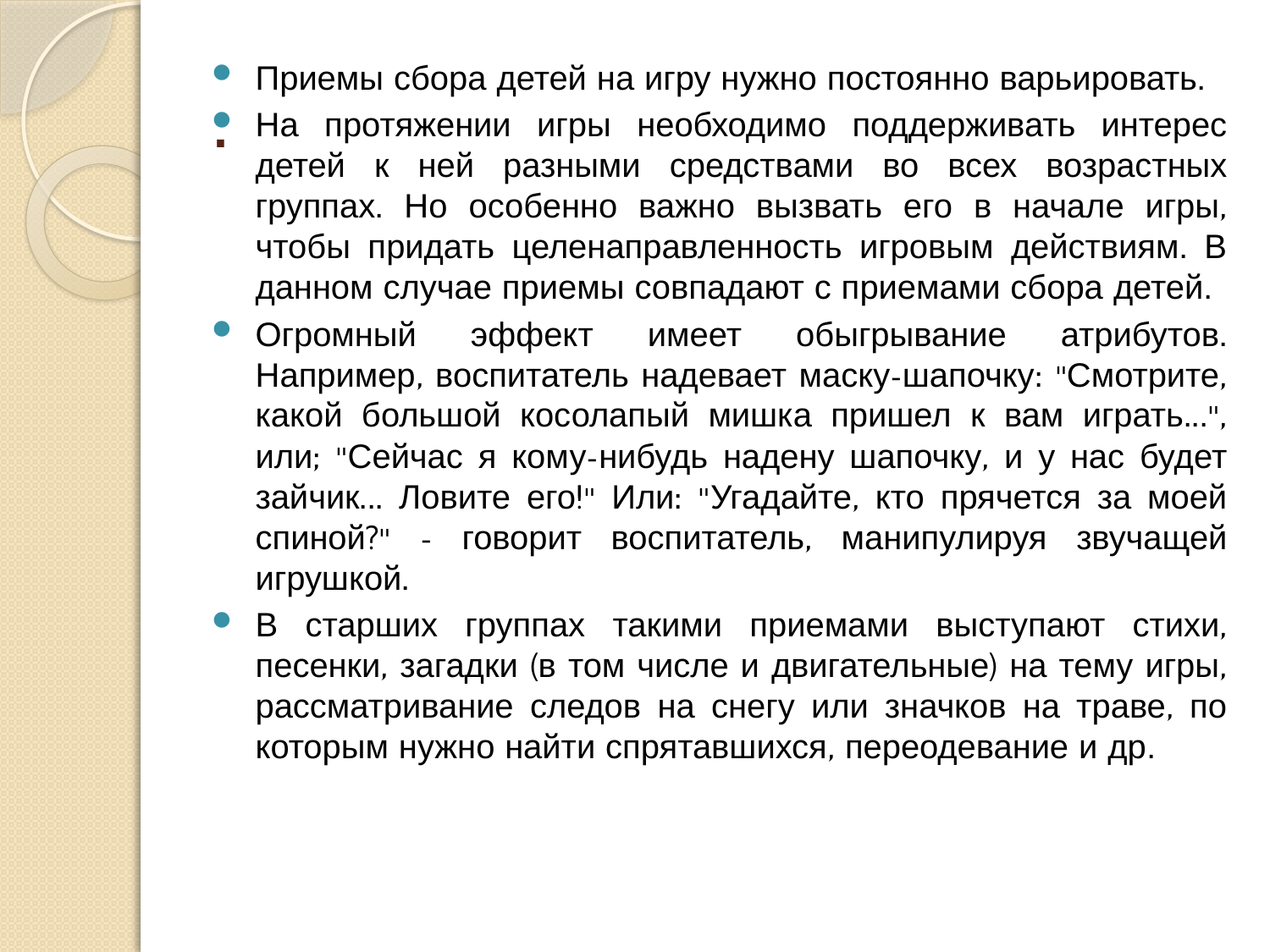

# .
Приемы сбора детей на игру нужно постоянно варьировать.
На протяжении игры необходимо поддерживать интерес детей к ней разными средствами во всех возрастных группах. Но особенно важно вызвать его в начале игры, чтобы придать целенаправленность игровым действиям. В данном слу­чае приемы совпадают с приемами сбора детей.
Огромный эффект имеет обыгрывание атрибутов. Например, воспитатель надевает маску-шапочку: "Смотрите, какой большой косолапый мишка пришел к вам играть...", или; "Сейчас я кому-нибудь надену шапочку, и у нас будет зайчик... Ловите его!" Или: "Угадайте, кто прячется за моей спиной?" - говорит воспитатель, манипулируя звучащей игрушкой.
В старших группах такими приемами выступают стихи, песенки, загадки (в том числе и двигательные) на тему игры, рассматривание следов на снегу или значков на траве, по которым нужно найти спрятавшихся, пере­одевание и др.